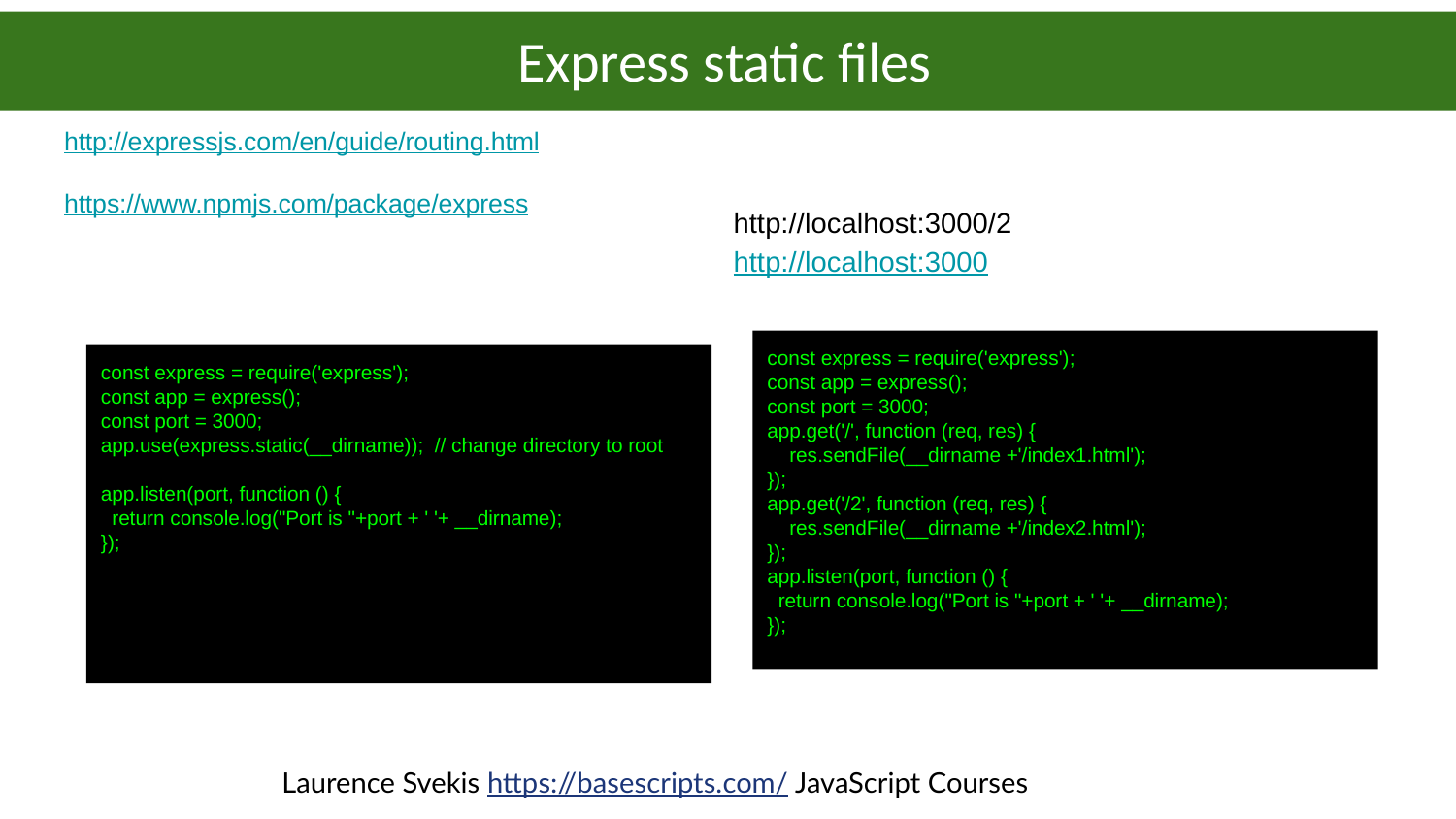

# Express static files
http://expressjs.com/en/guide/routing.html

https://www.npmjs.com/package/express

http://localhost:3000/2
http://localhost:3000

const express = require('express');
const app = express();
const port = 3000;
app.get('/', function (req, res) {
    res.sendFile(__dirname +'/index1.html');
});
app.get('/2', function (req, res) {
    res.sendFile(__dirname +'/index2.html');
});
app.listen(port, function () {
  return console.log("Port is "+port + ' '+ __dirname);
});

const express = require('express');
const app = express();
const port = 3000;
app.use(express.static(__dirname));  // change directory to root

app.listen(port, function () {
  return console.log("Port is "+port + ' '+ __dirname);
});

Laurence Svekis https://basescripts.com/ JavaScript Courses